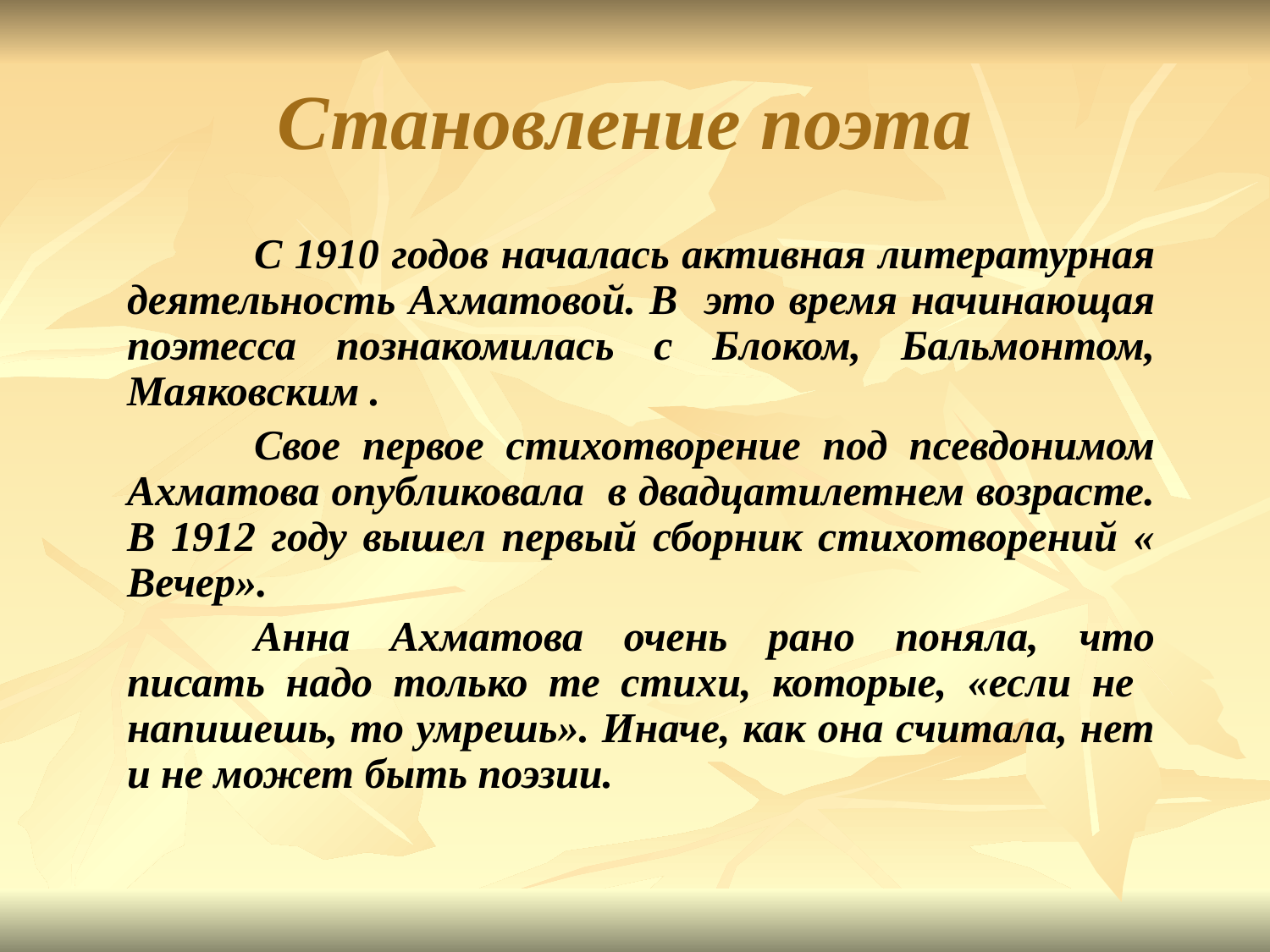

# Становление поэта
		С 1910 годов началась активная литературная деятельность Ахматовой. В  это время начинающая поэтесса познакомилась с Блоком, Бальмонтом, Маяковским .
		Свое первое стихотворение под псевдонимом Ахматова опубликовала  в двадцатилетнем возрасте. В 1912 году вышел первый сборник стихотворений « Вечер».
		Анна Ахматова очень рано поняла, что писать надо только те стихи, которые, «если не  напишешь, то умрешь». Иначе, как она считала, нет и не может быть поэзии.